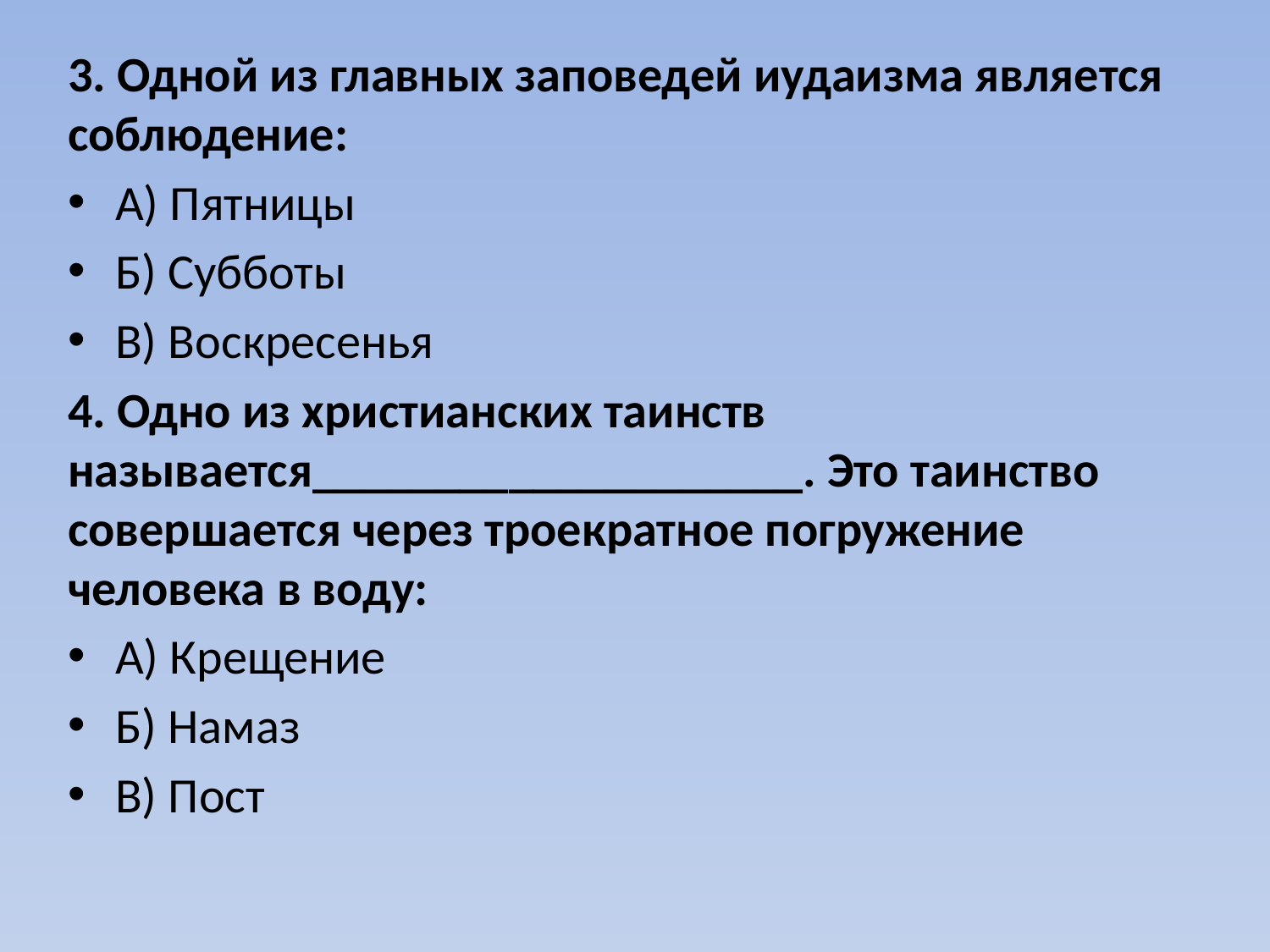

3. Одной из главных заповедей иудаизма является соблюдение:
А) Пятницы
Б) Субботы
В) Воскресенья
4. Одно из христианских таинств называется____________________. Это таинство совершается через троекратное погружение человека в воду:
А) Крещение
Б) Намаз
В) Пост

#